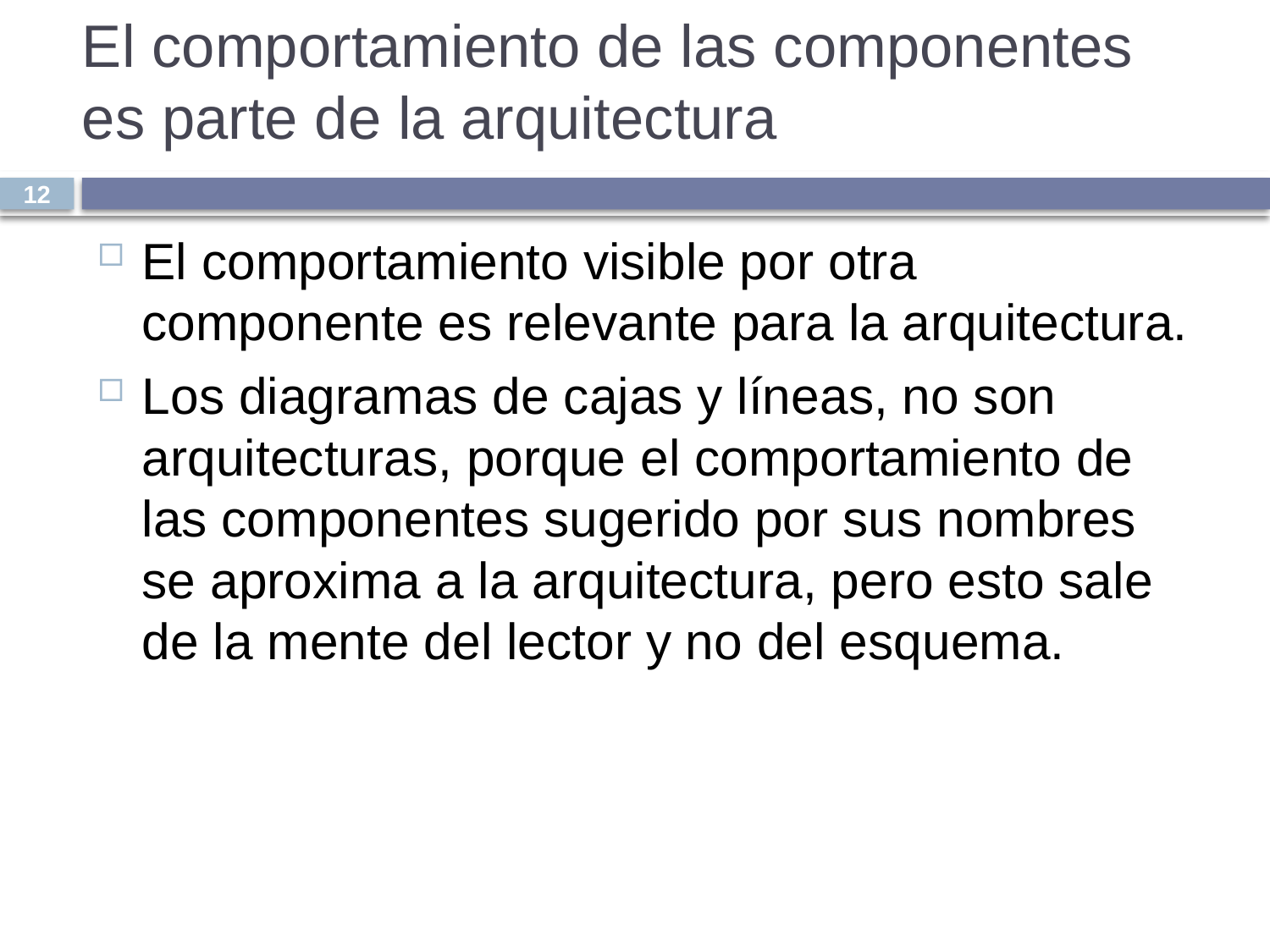

# El comportamiento de las componentes es parte de la arquitectura
12
El comportamiento visible por otra componente es relevante para la arquitectura.
Los diagramas de cajas y líneas, no son arquitecturas, porque el comportamiento de las componentes sugerido por sus nombres se aproxima a la arquitectura, pero esto sale de la mente del lector y no del esquema.